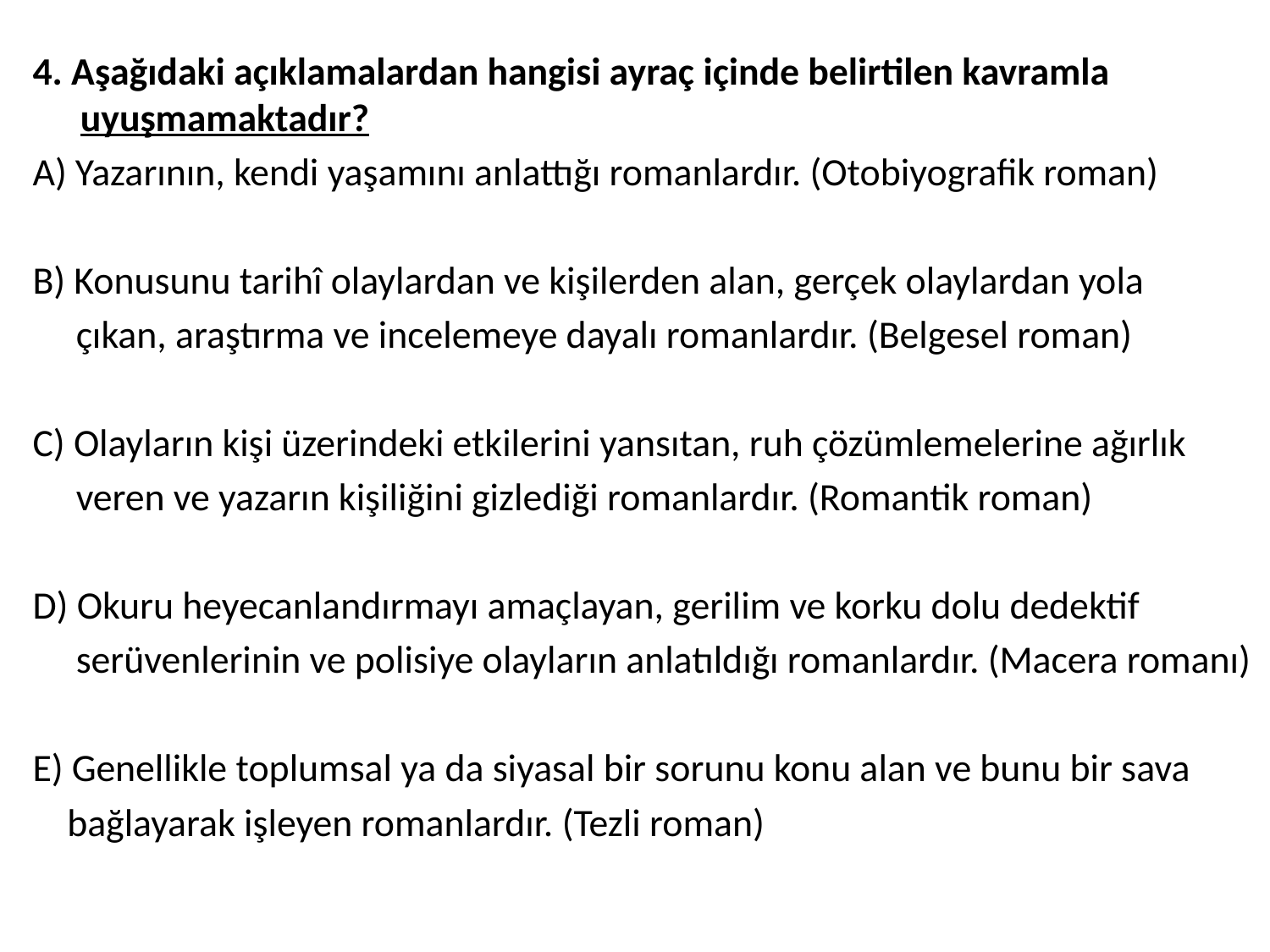

4. Aşağıdaki açıklamalardan hangisi ayraç içinde belirtilen kavramla uyuşmamaktadır?
A) Yazarının, kendi yaşamını anlattığı romanlardır. (Otobiyografik roman)

B) Konusunu tarihî olaylardan ve kişilerden alan, gerçek olaylardan yola
     çıkan, araştırma ve incelemeye dayalı romanlardır. (Belgesel roman)

C) Olayların kişi üzerindeki etkilerini yansıtan, ruh çözümlemelerine ağırlık
     veren ve yazarın kişiliğini gizlediği romanlardır. (Romantik roman)

D) Okuru heyecanlandırmayı amaçlayan, gerilim ve korku dolu dedektif
     serüvenlerinin ve polisiye olayların anlatıldığı romanlardır. (Macera romanı)

E) Genellikle toplumsal ya da siyasal bir sorunu konu alan ve bunu bir sava
    bağlayarak işleyen romanlardır. (Tezli roman)